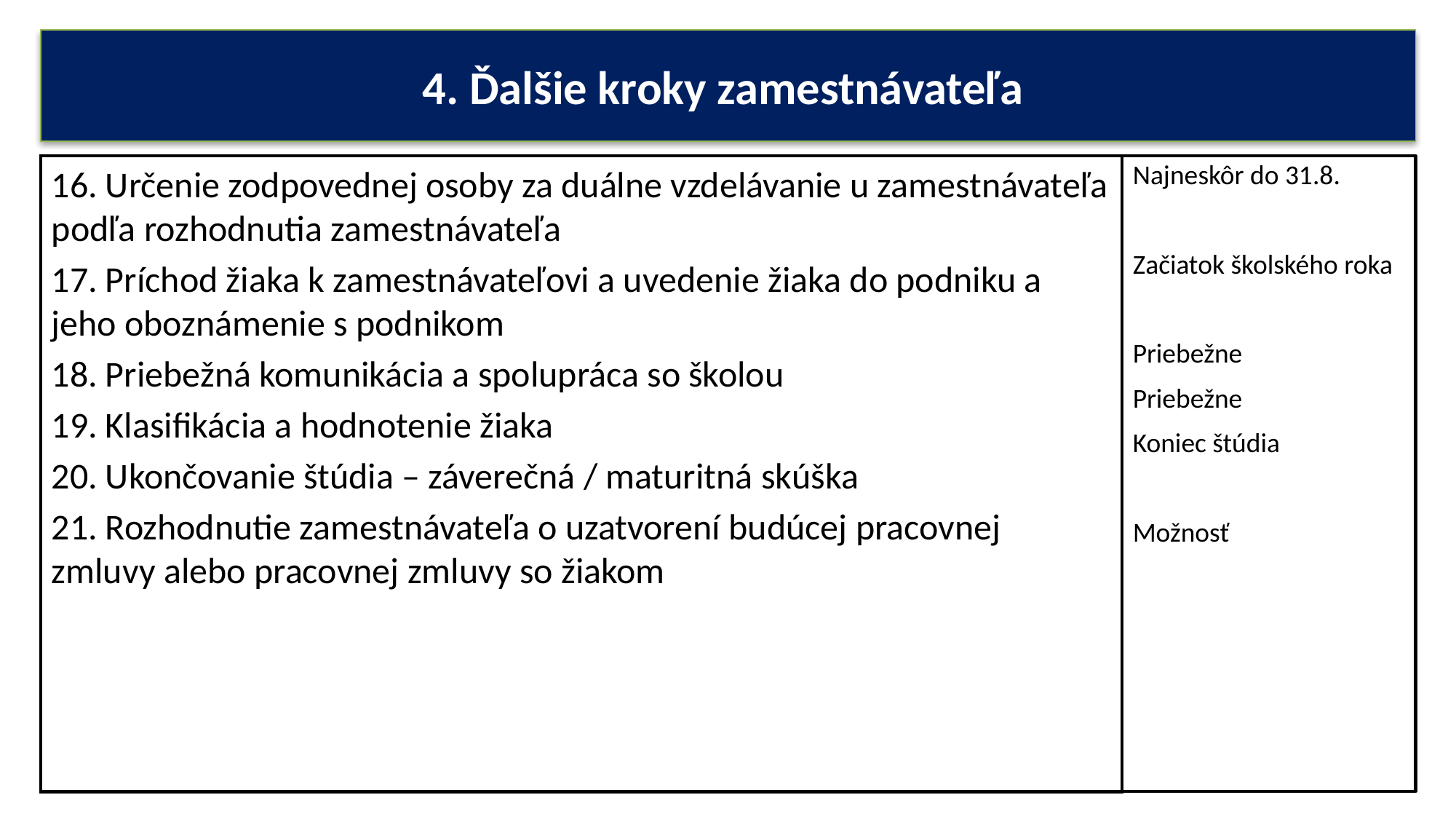

# 4. Ďalšie kroky zamestnávateľa
16. Určenie zodpovednej osoby za duálne vzdelávanie u zamestnávateľa podľa rozhodnutia zamestnávateľa
17. Príchod žiaka k zamestnávateľovi a uvedenie žiaka do podniku a jeho oboznámenie s podnikom
18. Priebežná komunikácia a spolupráca so školou
19. Klasifikácia a hodnotenie žiaka
20. Ukončovanie štúdia – záverečná / maturitná skúška
21. Rozhodnutie zamestnávateľa o uzatvorení budúcej pracovnej zmluvy alebo pracovnej zmluvy so žiakom
Najneskôr do 31.8.

Začiatok školského roka

Priebežne
Priebežne
Koniec štúdia

Možnosť